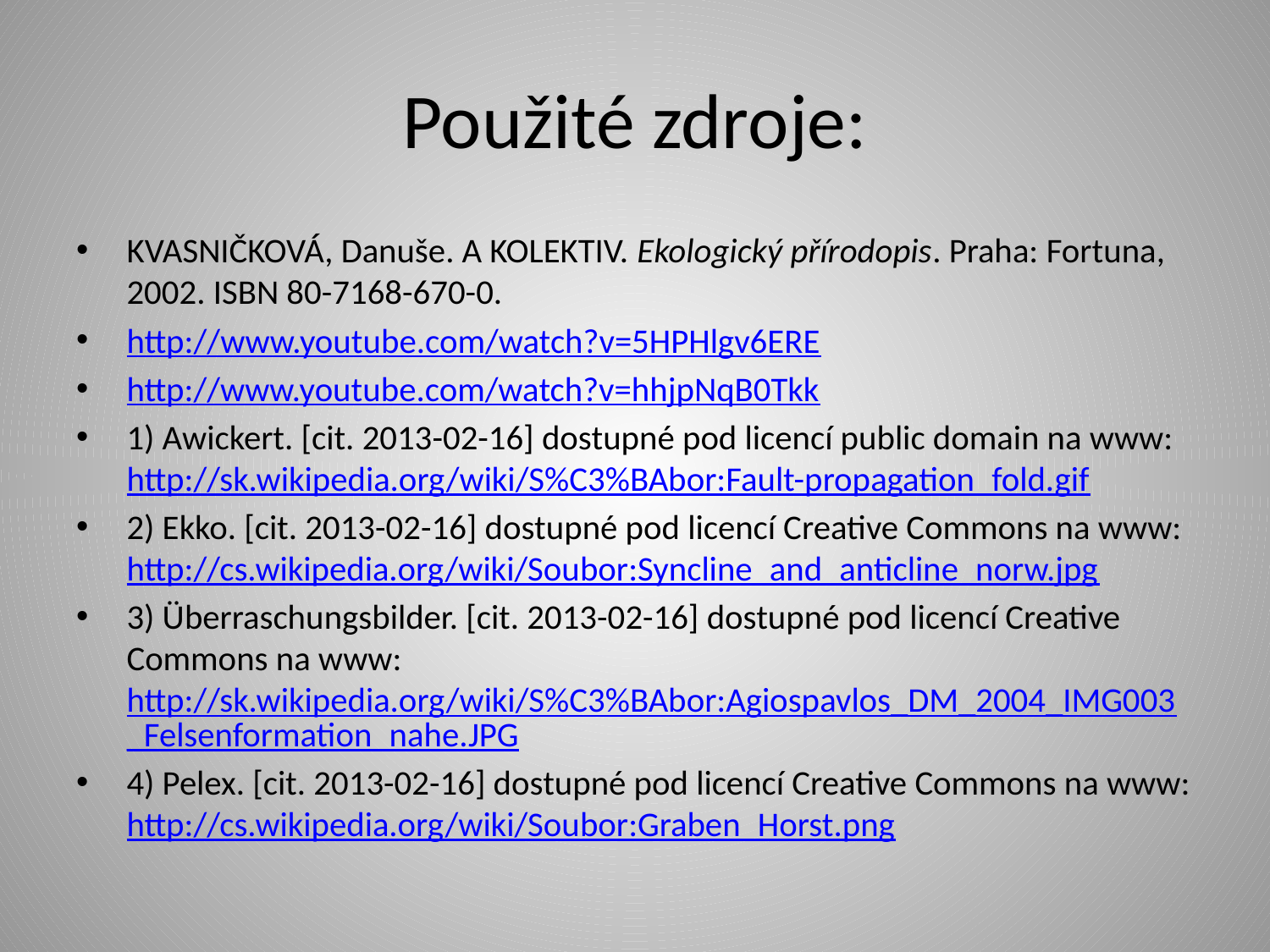

# Použité zdroje:
KVASNIČKOVÁ, Danuše. A KOLEKTIV. Ekologický přírodopis. Praha: Fortuna, 2002. ISBN 80-7168-670-0.
http://www.youtube.com/watch?v=5HPHlgv6ERE
http://www.youtube.com/watch?v=hhjpNqB0Tkk
1) Awickert. [cit. 2013-02-16] dostupné pod licencí public domain na www: http://sk.wikipedia.org/wiki/S%C3%BAbor:Fault-propagation_fold.gif
2) Ekko. [cit. 2013-02-16] dostupné pod licencí Creative Commons na www: http://cs.wikipedia.org/wiki/Soubor:Syncline_and_anticline_norw.jpg
3) Überraschungsbilder. [cit. 2013-02-16] dostupné pod licencí Creative Commons na www: http://sk.wikipedia.org/wiki/S%C3%BAbor:Agiospavlos_DM_2004_IMG003_Felsenformation_nahe.JPG
4) Pelex. [cit. 2013-02-16] dostupné pod licencí Creative Commons na www: http://cs.wikipedia.org/wiki/Soubor:Graben_Horst.png